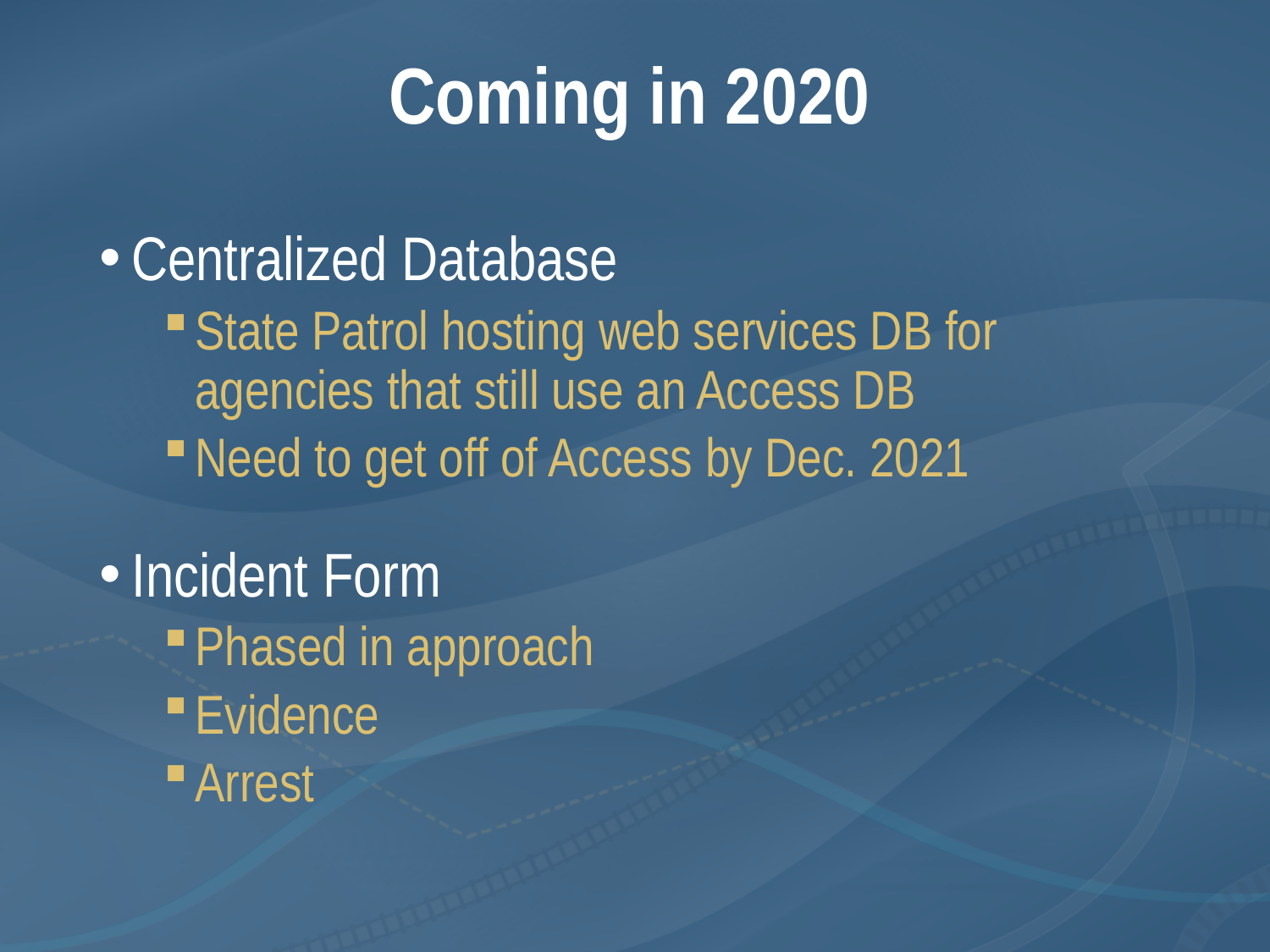

# Coming in 2020
Centralized Database
State Patrol hosting web services DB for agencies that still use an Access DB
Need to get off of Access by Dec. 2021

Incident Form
Phased in approach
Evidence
Arrest